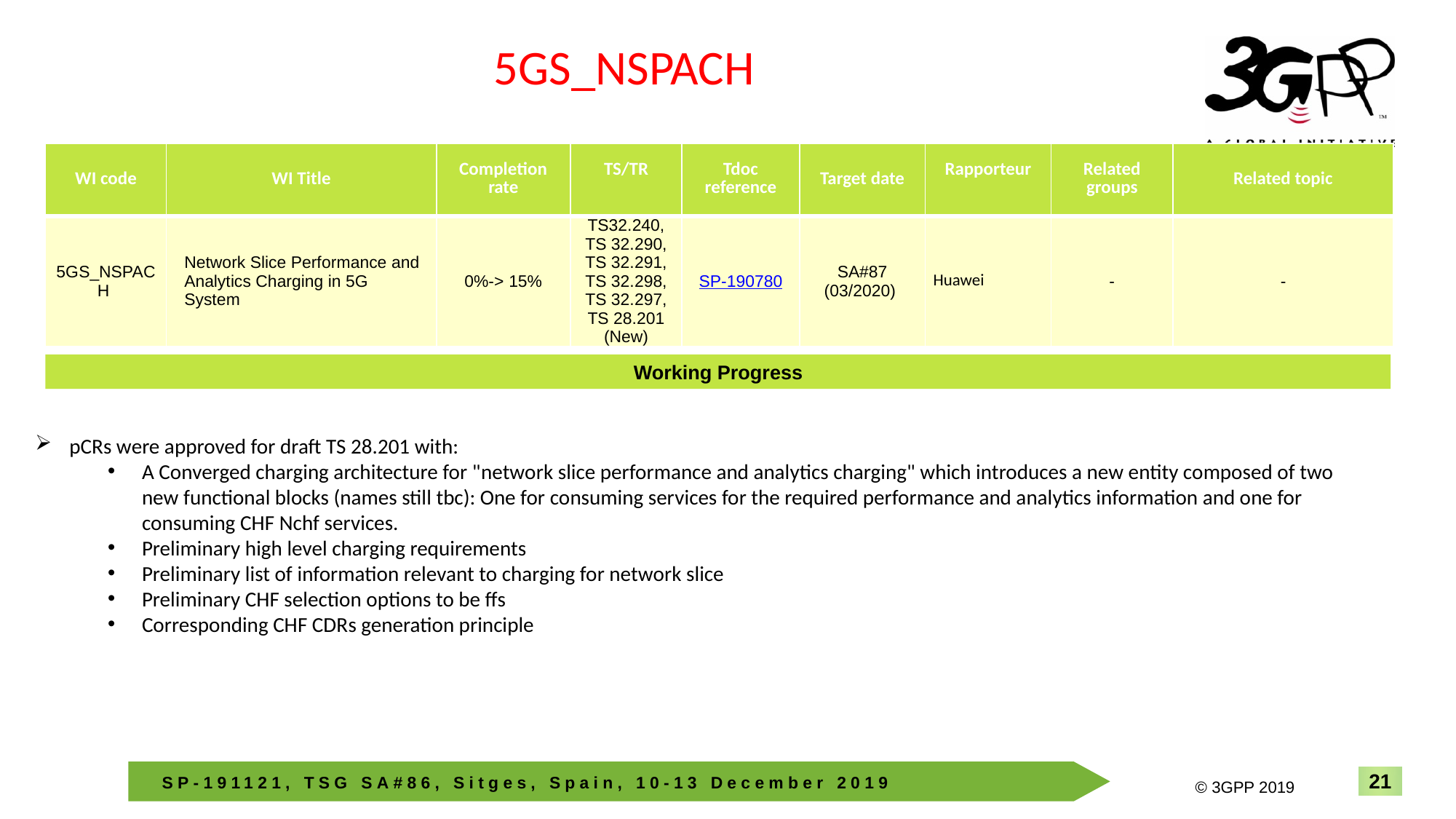

5GS_NSPACH
| WI code | WI Title | Completion rate | TS/TR | Tdoc reference | Target date | Rapporteur | Related groups | Related topic |
| --- | --- | --- | --- | --- | --- | --- | --- | --- |
| 5GS\_NSPACH | Network Slice Performance and Analytics Charging in 5G System | 0%-> 15% | TS32.240, TS 32.290, TS 32.291, TS 32.298, TS 32.297, TS 28.201 (New) | SP-190780 | SA#87 (03/2020) | Huawei | - | - |
Working Progress
pCRs were approved for draft TS 28.201 with:
A Converged charging architecture for "network slice performance and analytics charging" which introduces a new entity composed of two new functional blocks (names still tbc): One for consuming services for the required performance and analytics information and one for consuming CHF Nchf services.
Preliminary high level charging requirements
Preliminary list of information relevant to charging for network slice
Preliminary CHF selection options to be ffs
Corresponding CHF CDRs generation principle